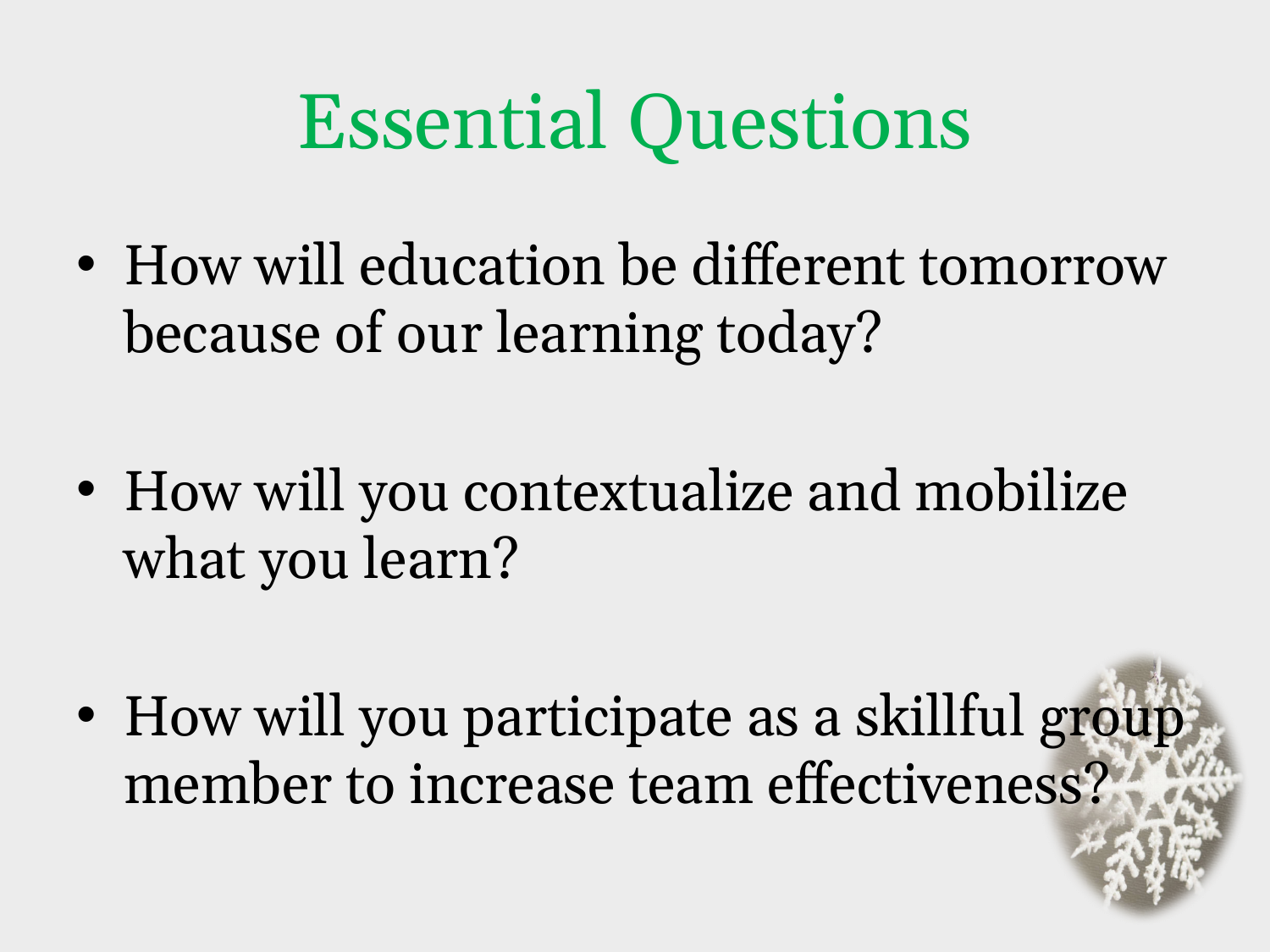

# Essential Questions
How will education be different tomorrow because of our learning today?

How will you contextualize and mobilize what you learn?

How will you participate as a skillful group member to increase team effectiveness?